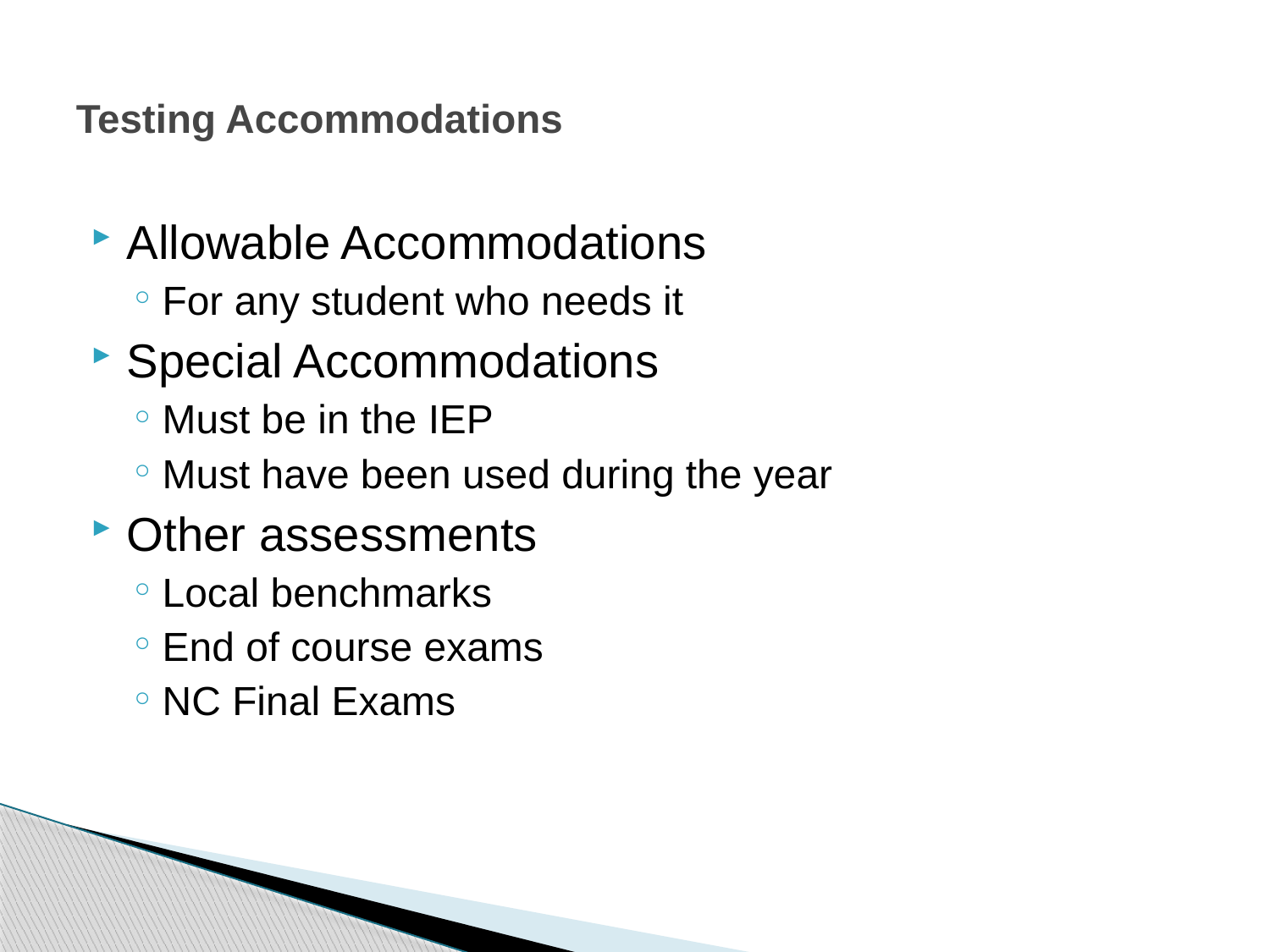

# Testing Accommodations
Allowable Accommodations
For any student who needs it
Special Accommodations
Must be in the IEP
Must have been used during the year
Other assessments
Local benchmarks
End of course exams
NC Final Exams